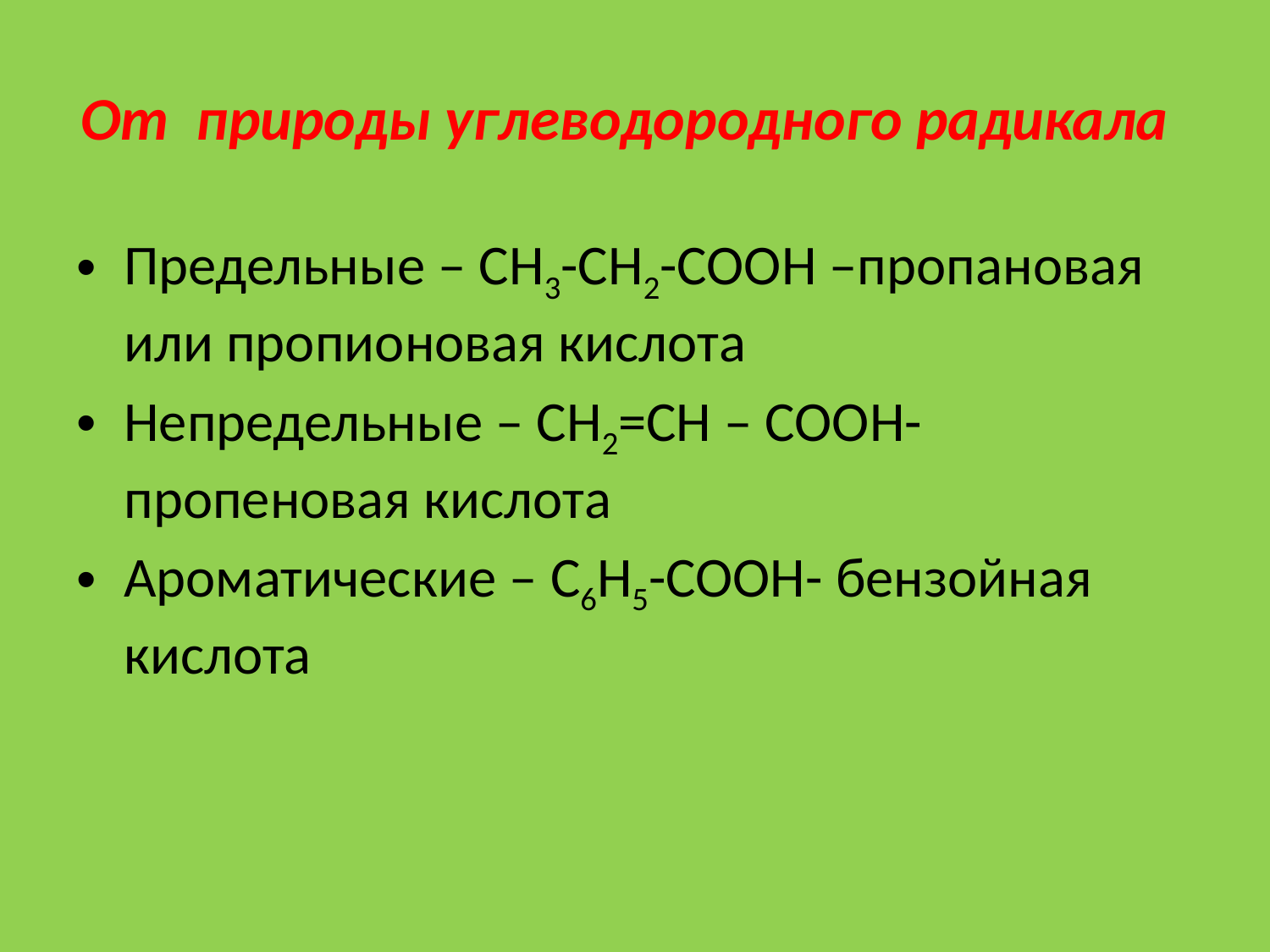

# От  природы углеводородного радикала
Предельные – CH3-CH2-COOH –пропановая или пропионовая кислота
Непредельные – CH2=CH – COOH- пропеновая кислота
Ароматические – C6H5-COOH- бензойная кислота